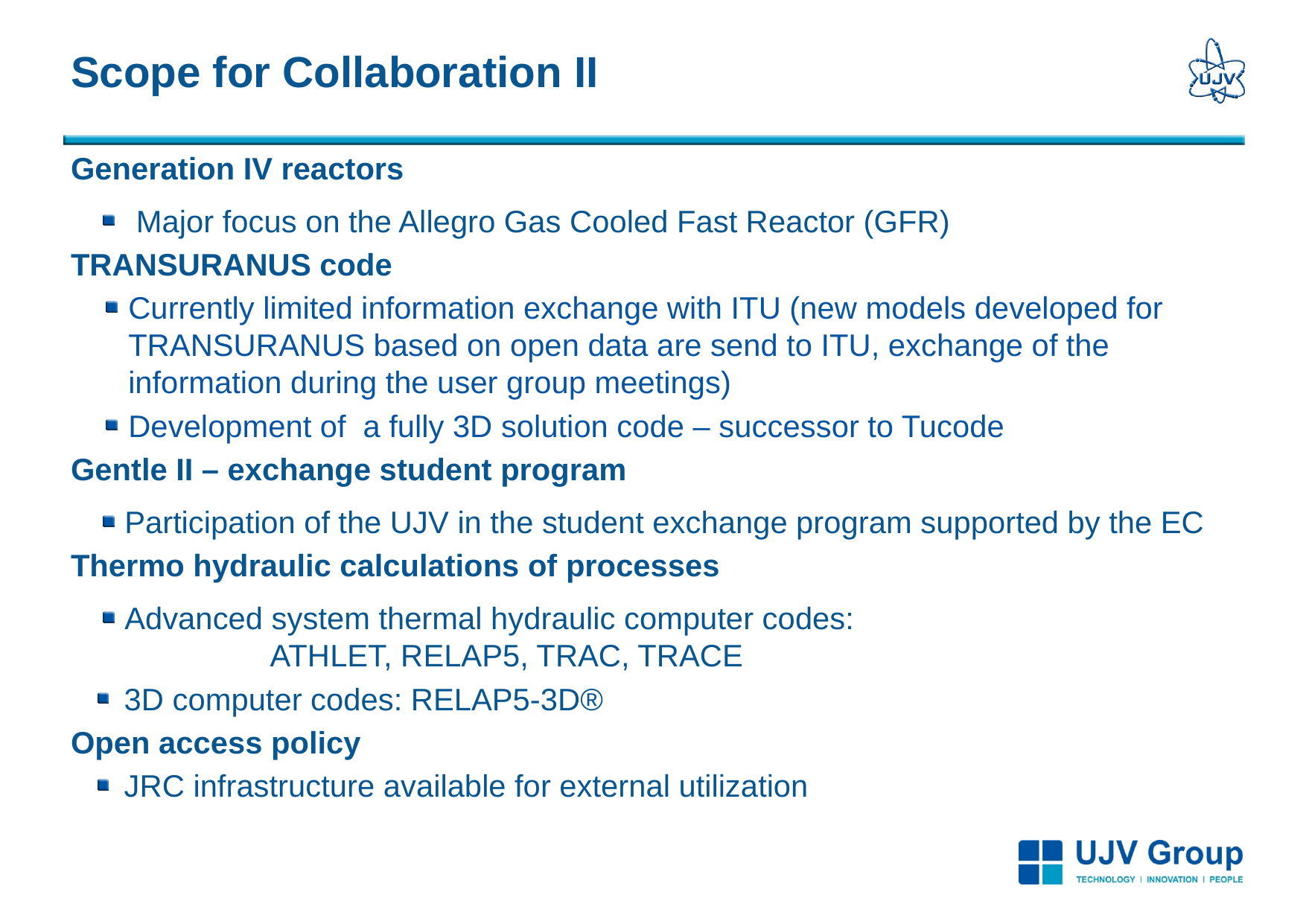

# Scope for Collaboration II
Generation IV reactors
Major focus on the Allegro Gas Cooled Fast Reactor (GFR)
TRANSURANUS code
Currently limited information exchange with ITU (new models developed for TRANSURANUS based on open data are send to ITU, exchange of the information during the user group meetings)
Development of  a fully 3D solution code – successor to Tucode
Gentle II – exchange student program
Participation of the UJV in the student exchange program supported by the EC
Thermo hydraulic calculations of processes
Advanced system thermal hydraulic computer codes:
                 ATHLET, RELAP5, TRAC, TRACE
3D computer codes: RELAP5-3D®
Open access policy
JRC infrastructure available for external utilization